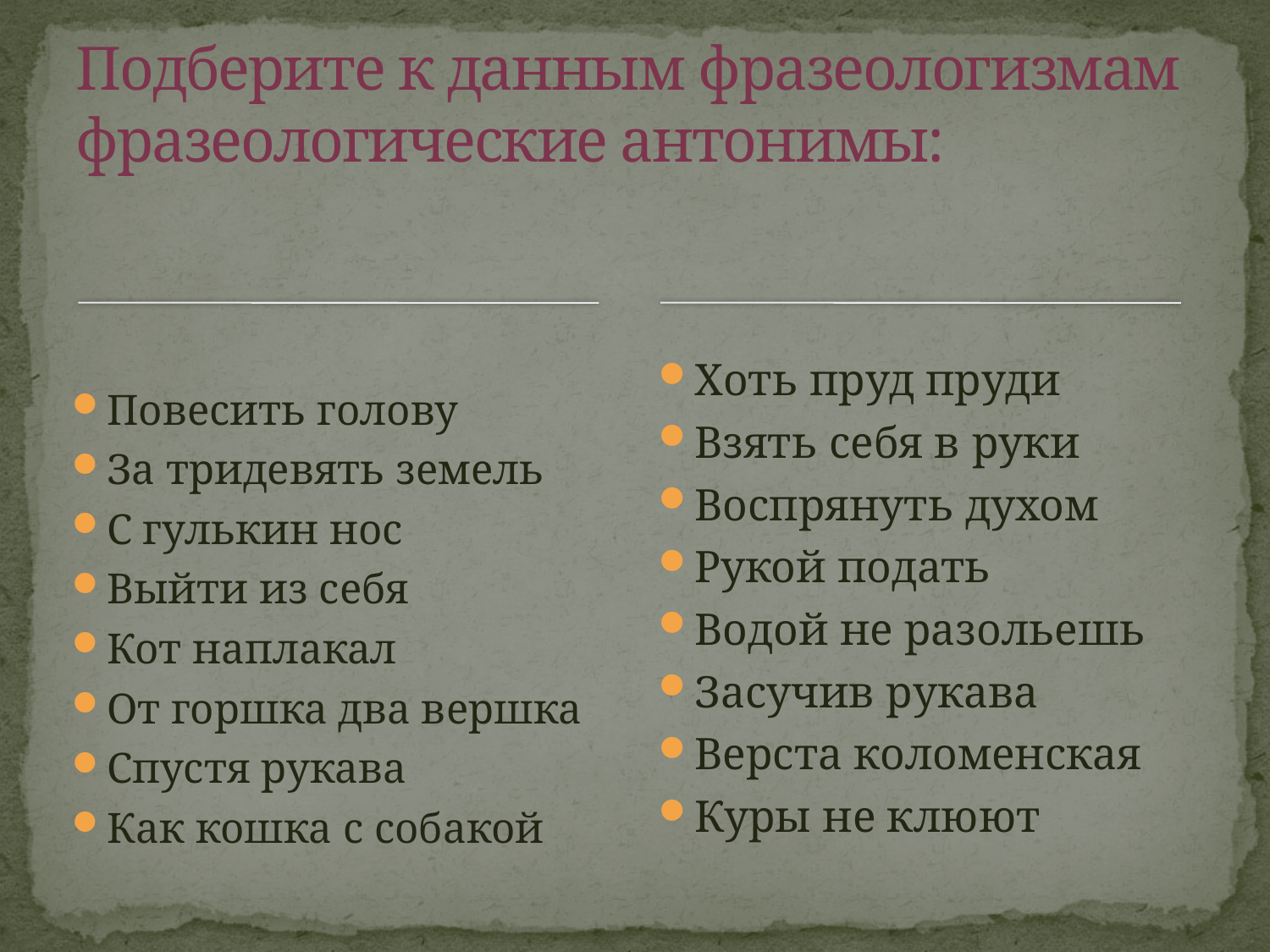

# Подберите к данным фразеологизмам фразеологические антонимы:

Хоть пруд пруди
Взять себя в руки
Воспрянуть духом
Рукой подать
Водой не разольешь
Засучив рукава
Верста коломенская
Куры не клюют

Повесить голову
За тридевять земель
С гулькин нос
Выйти из себя
Кот наплакал
От горшка два вершка
Спустя рукава
Как кошка с собакой